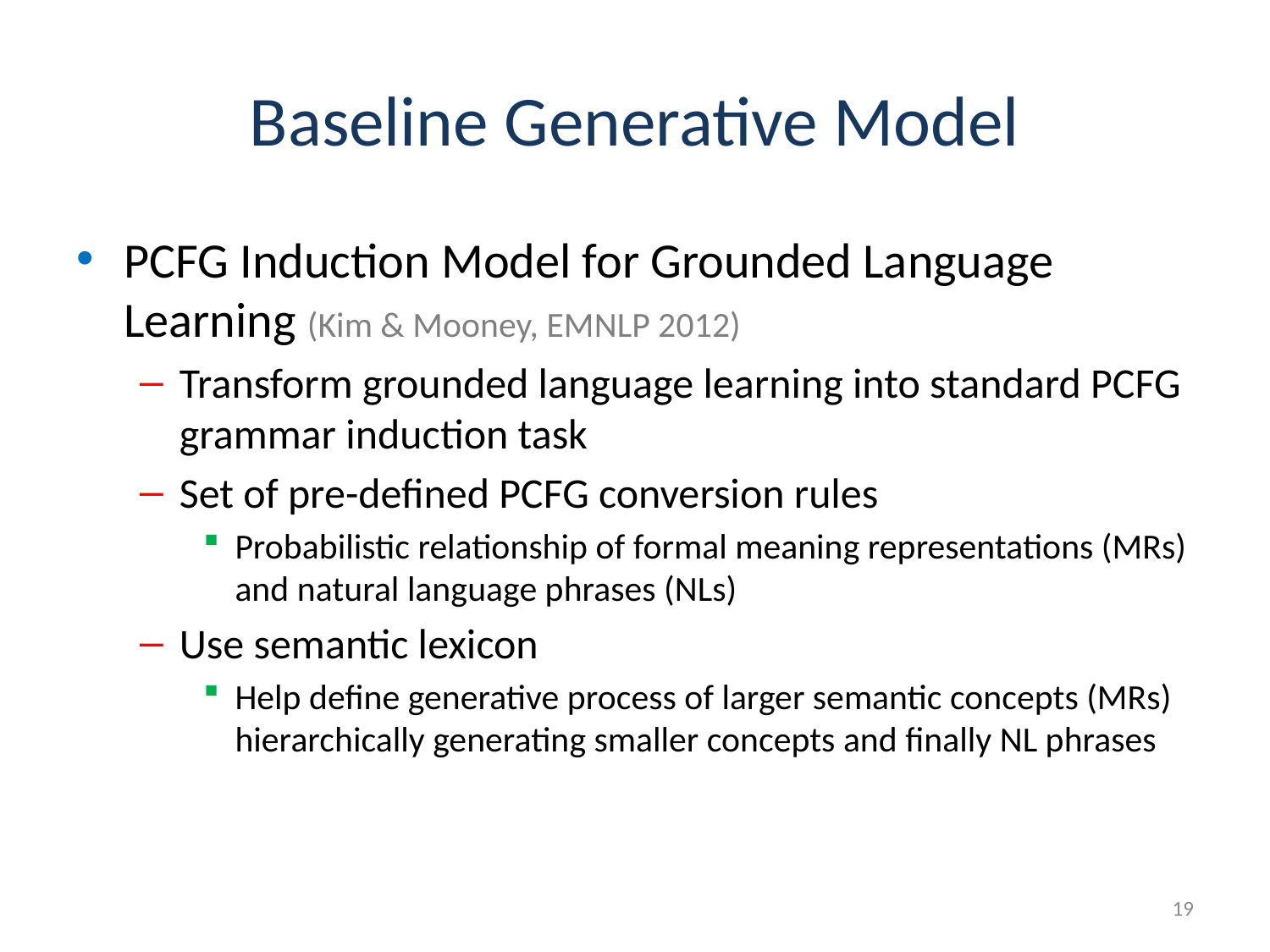

# Baseline Generative Model
PCFG Induction Model for Grounded Language Learning (Kim & Mooney, EMNLP 2012)
Transform grounded language learning into standard PCFG grammar induction task
Set of pre-defined PCFG conversion rules
Probabilistic relationship of formal meaning representations (MRs) and natural language phrases (NLs)
Use semantic lexicon
Help define generative process of larger semantic concepts (MRs) hierarchically generating smaller concepts and finally NL phrases
19